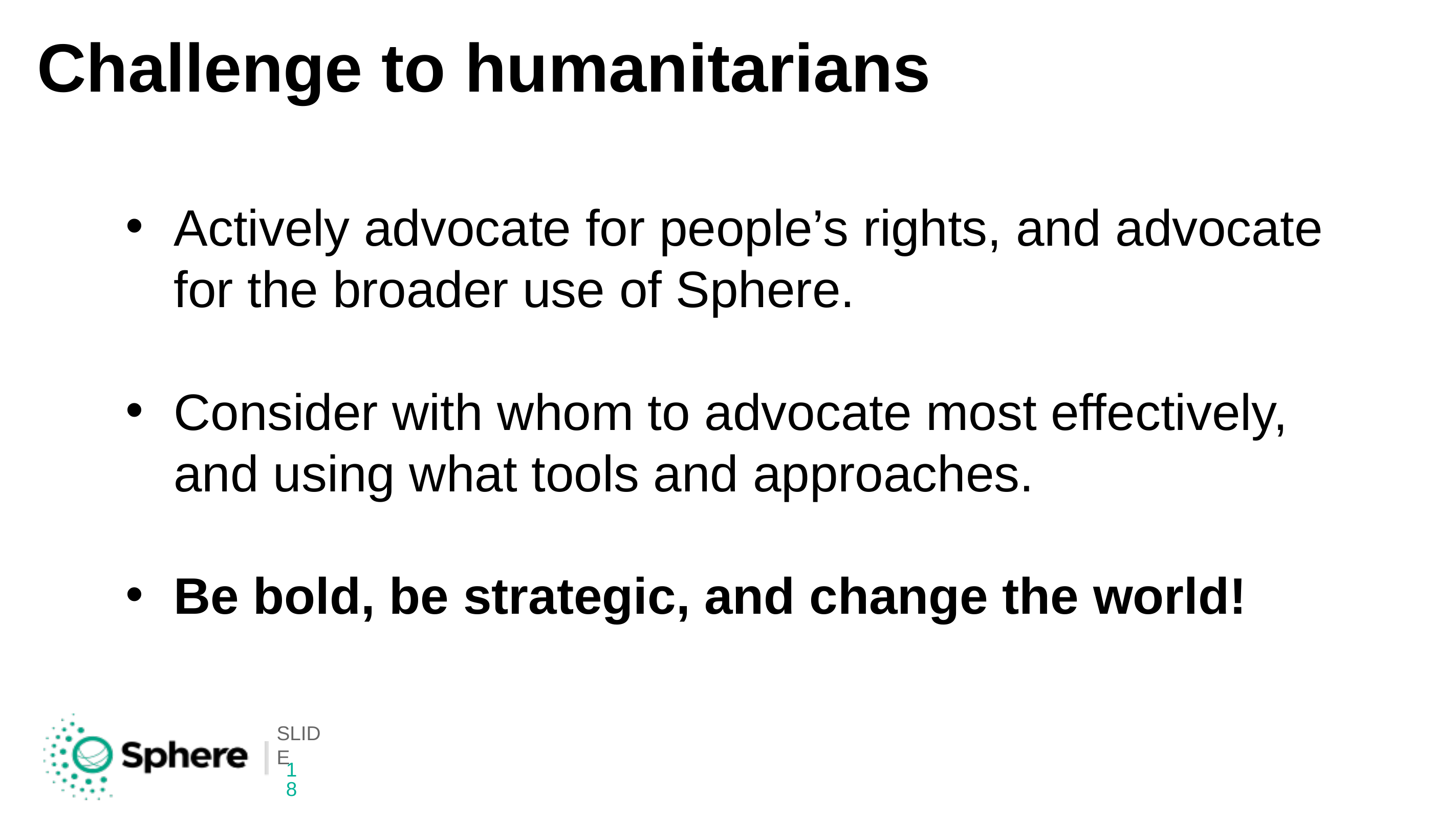

# Challenge to humanitarians

Actively advocate for people’s rights, and advocate for the broader use of Sphere.

Consider with whom to advocate most effectively, and using what tools and approaches.

Be bold, be strategic, and change the world!
18